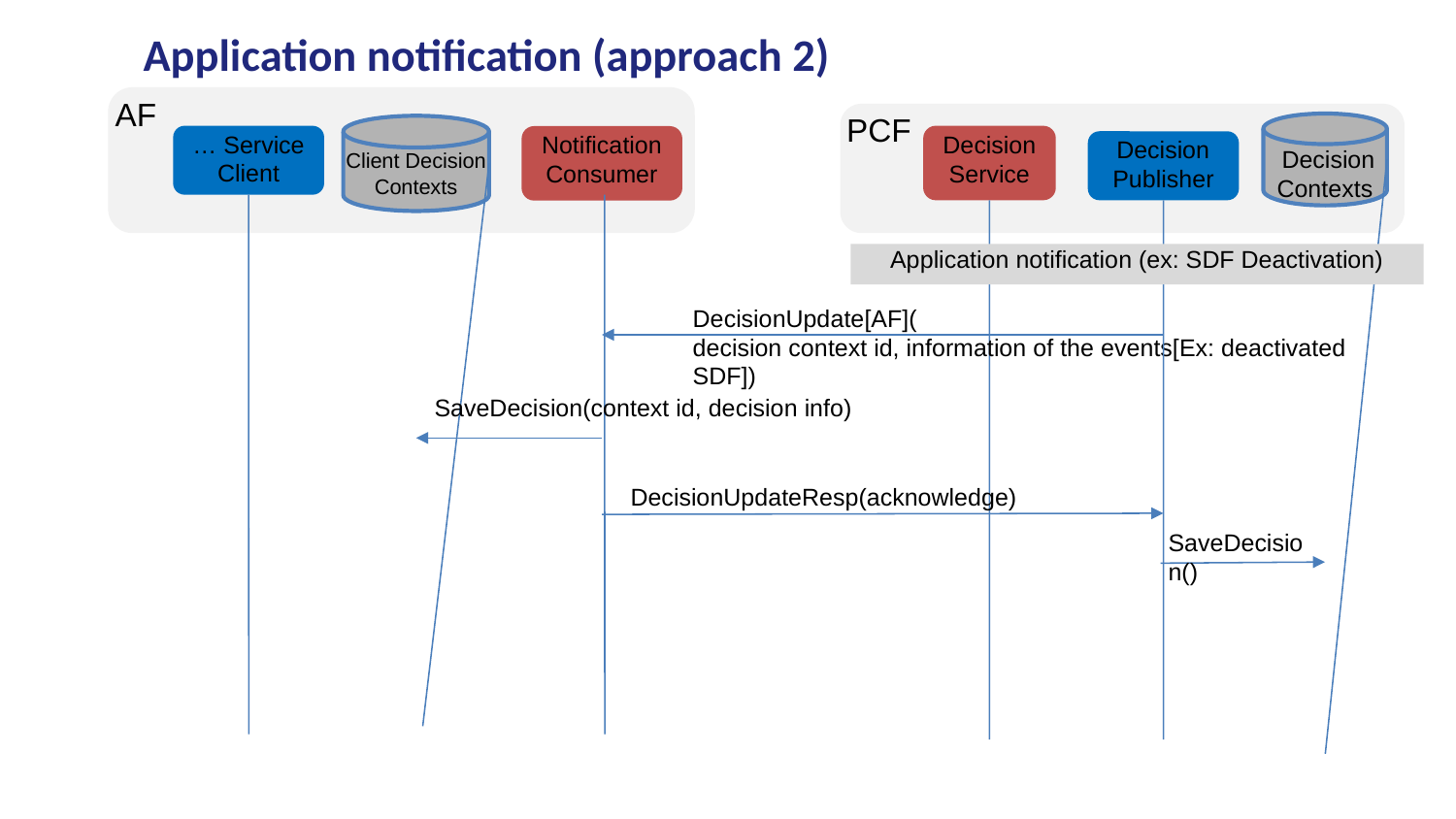

# Application notification (approach 2)
AF
PCF
 Decision Contexts
Client Decision Contexts
… Service
Client
Decision Service
Notification
Consumer
Decision Publisher
Application notification (ex: SDF Deactivation)
DecisionUpdate[AF](
decision context id, information of the events[Ex: deactivated SDF])
SaveDecision(context id, decision info)
DecisionUpdateResp(acknowledge)
SaveDecision()